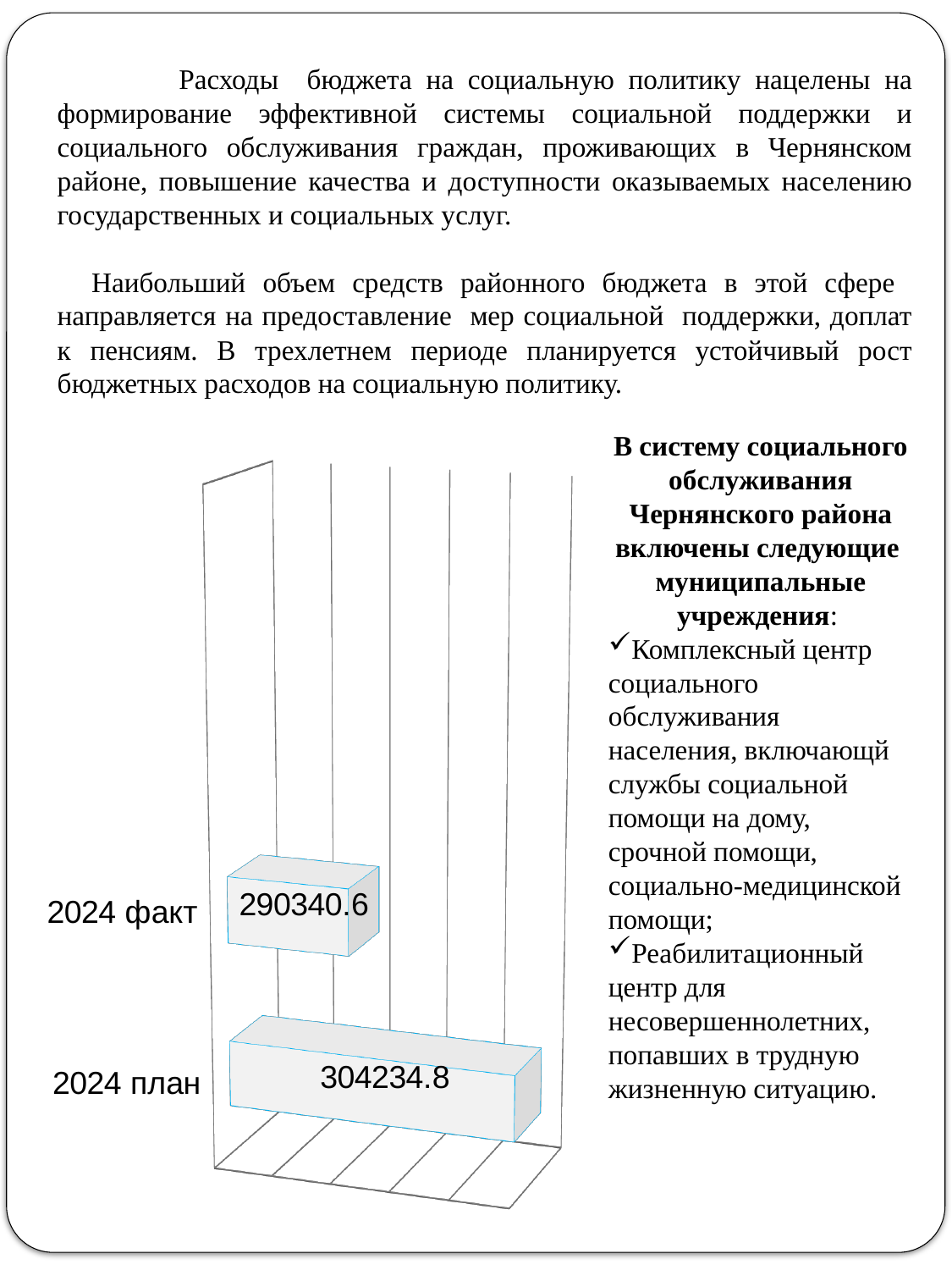

Расходы  бюджета на социальную политику нацелены на формирование эффективной системы социальной поддержки и социального обслуживания граждан, проживающих в Чернянском районе, повышение качества и доступности оказываемых населению государственных и социальных услуг.

  Наибольший объем средств районного бюджета в этой сфере  направляется на предоставление  мер социальной  поддержки, доплат к пенсиям. В трехлетнем периоде планируется устойчивый рост бюджетных расходов на социальную политику.
В систему социального обслуживания Чернянского района включены следующие  муниципальные учреждения:
Комплексный центр социального обслуживания населения, включающй службы социальной помощи на дому, срочной помощи, социально-медицинской помощи;
Реабилитационный центр для несовершеннолетних, попавших в трудную жизненную ситуацию.

[unsupported chart]